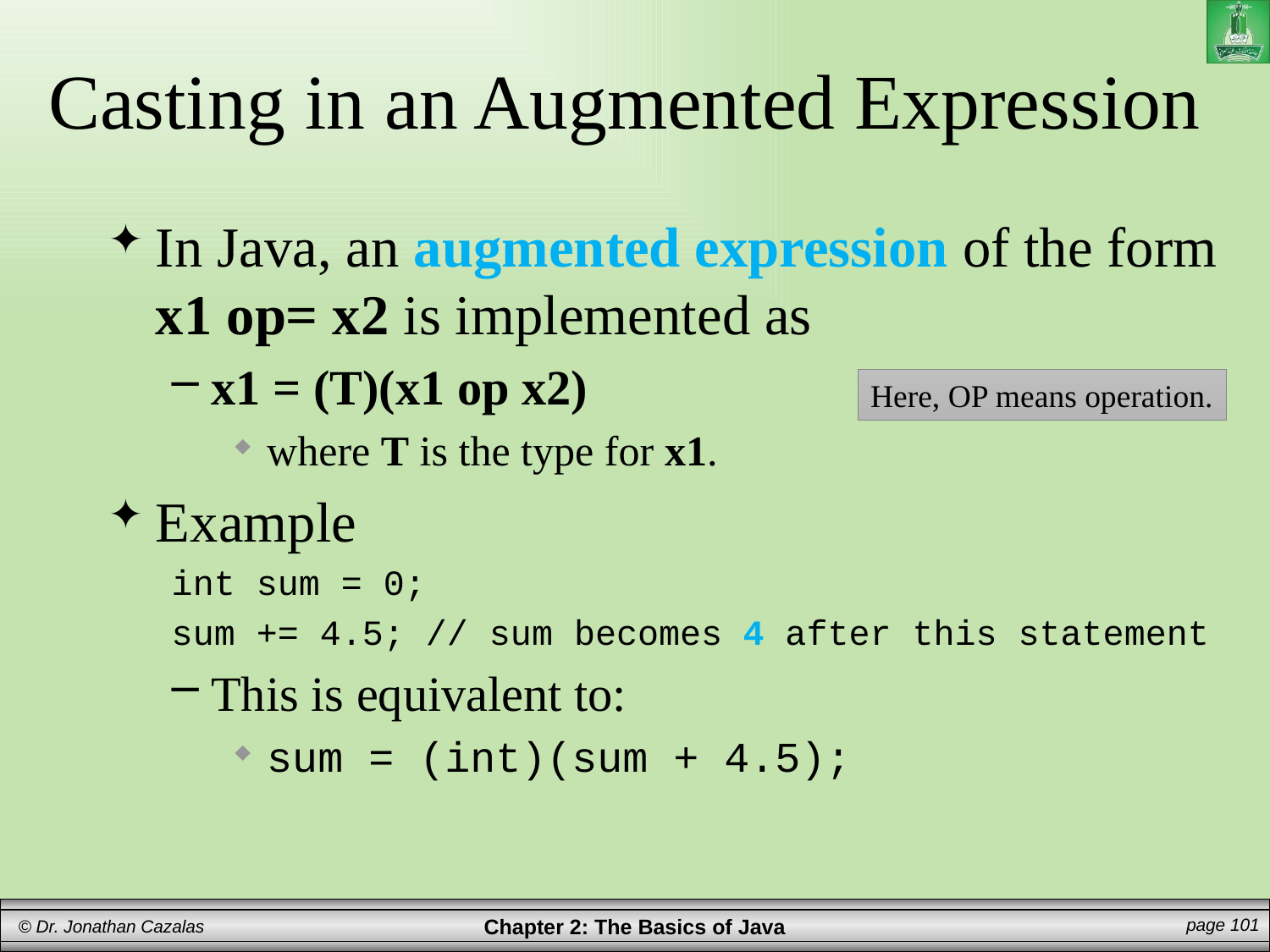

# Casting in an Augmented Expression
In Java, an augmented expression of the form x1 op= x2 is implemented as
x1 = (T)(x1 op x2)
where T is the type for x1.
Example
int sum = 0;
sum += 4.5; // sum becomes 4 after this statement
This is equivalent to:
sum = (int)(sum + 4.5);

Here, OP means operation.